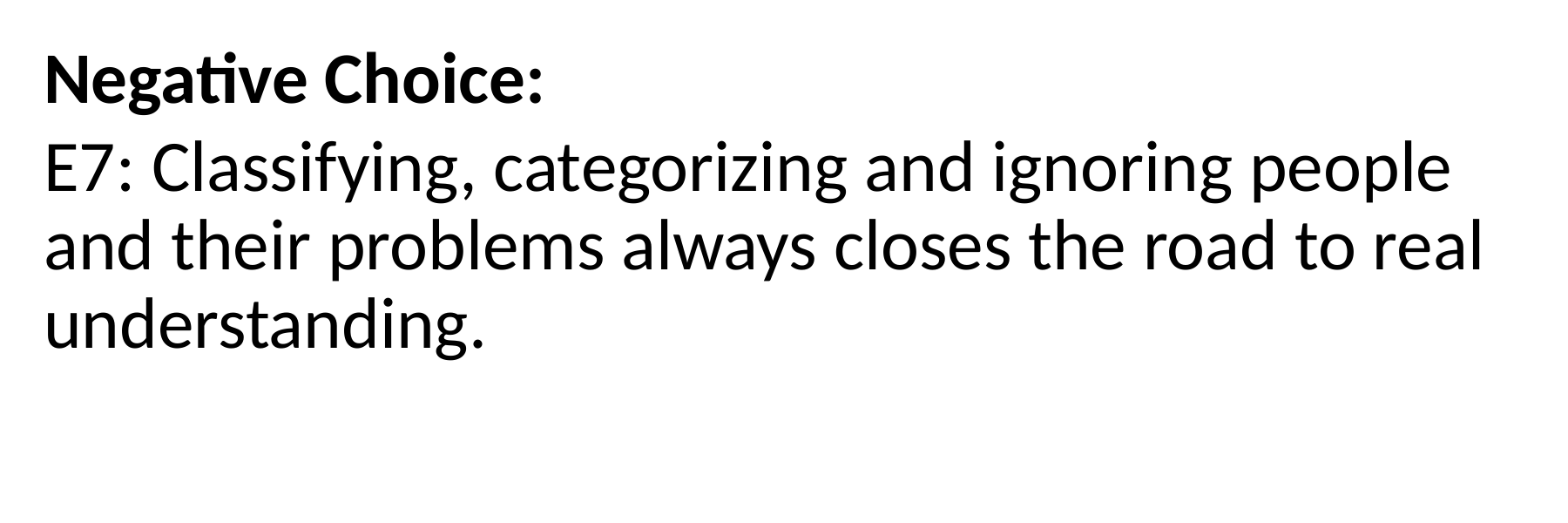

Negative Choice:
E7: Classifying, categorizing and ignoring people and their problems always closes the road to real understanding.